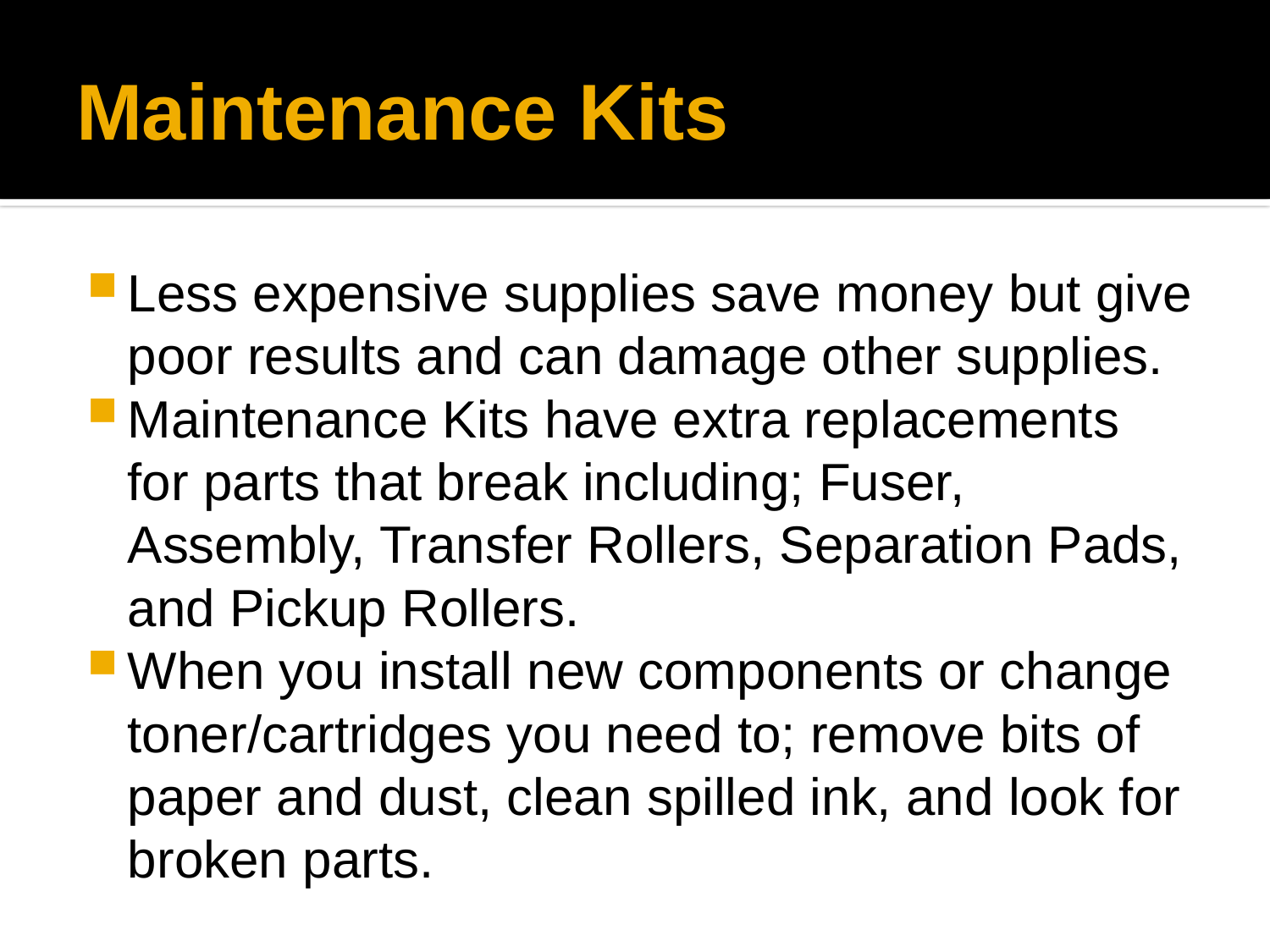

# Maintenance Kits
Less expensive supplies save money but give poor results and can damage other supplies.
Maintenance Kits have extra replacements for parts that break including; Fuser, Assembly, Transfer Rollers, Separation Pads, and Pickup Rollers.
When you install new components or change toner/cartridges you need to; remove bits of paper and dust, clean spilled ink, and look for broken parts.